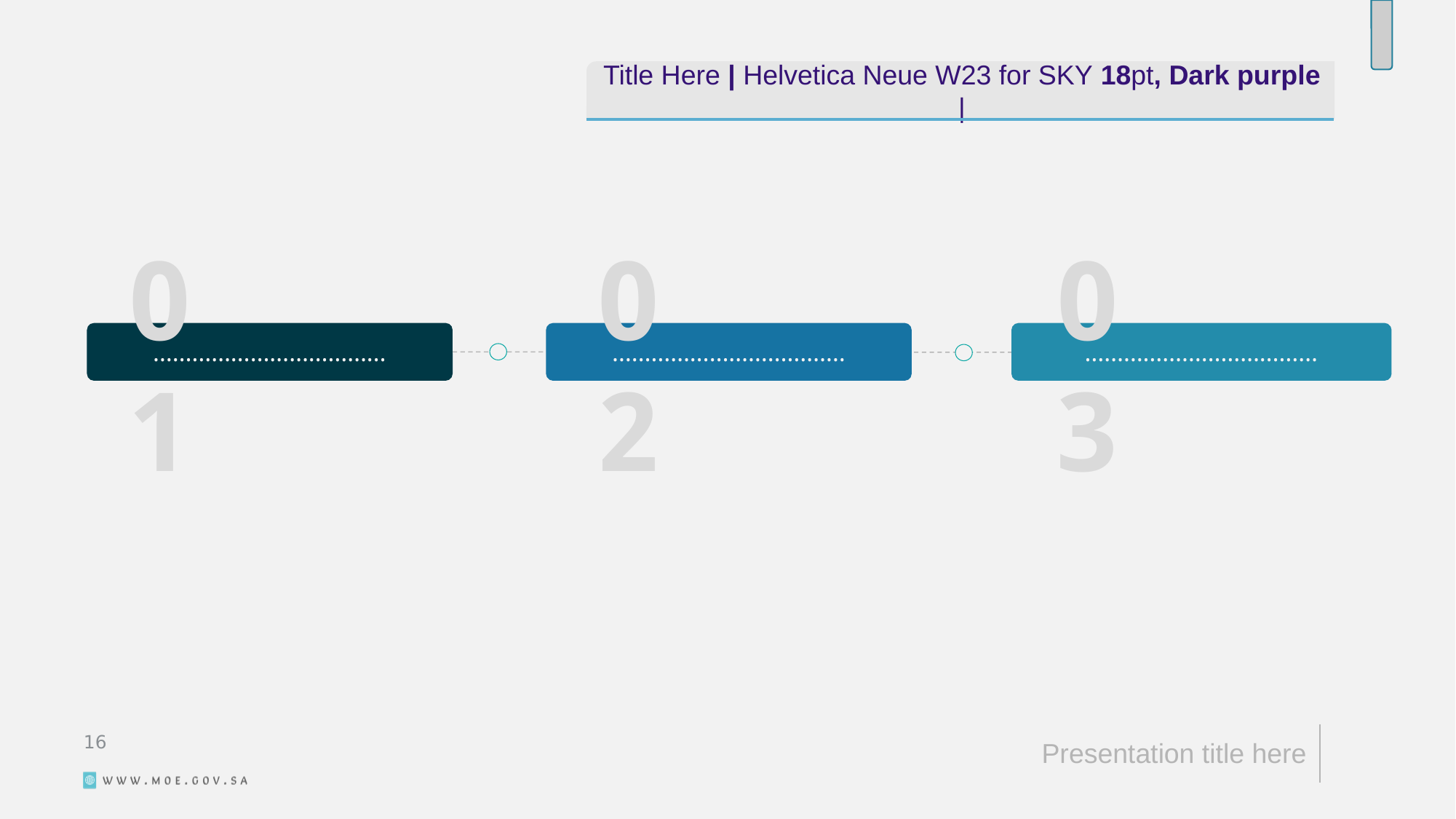

Title Here | Helvetica Neue W23 for SKY 18pt, Dark purple |
01
02
03
………………………………
………………………………
………………………………

16
Presentation title here